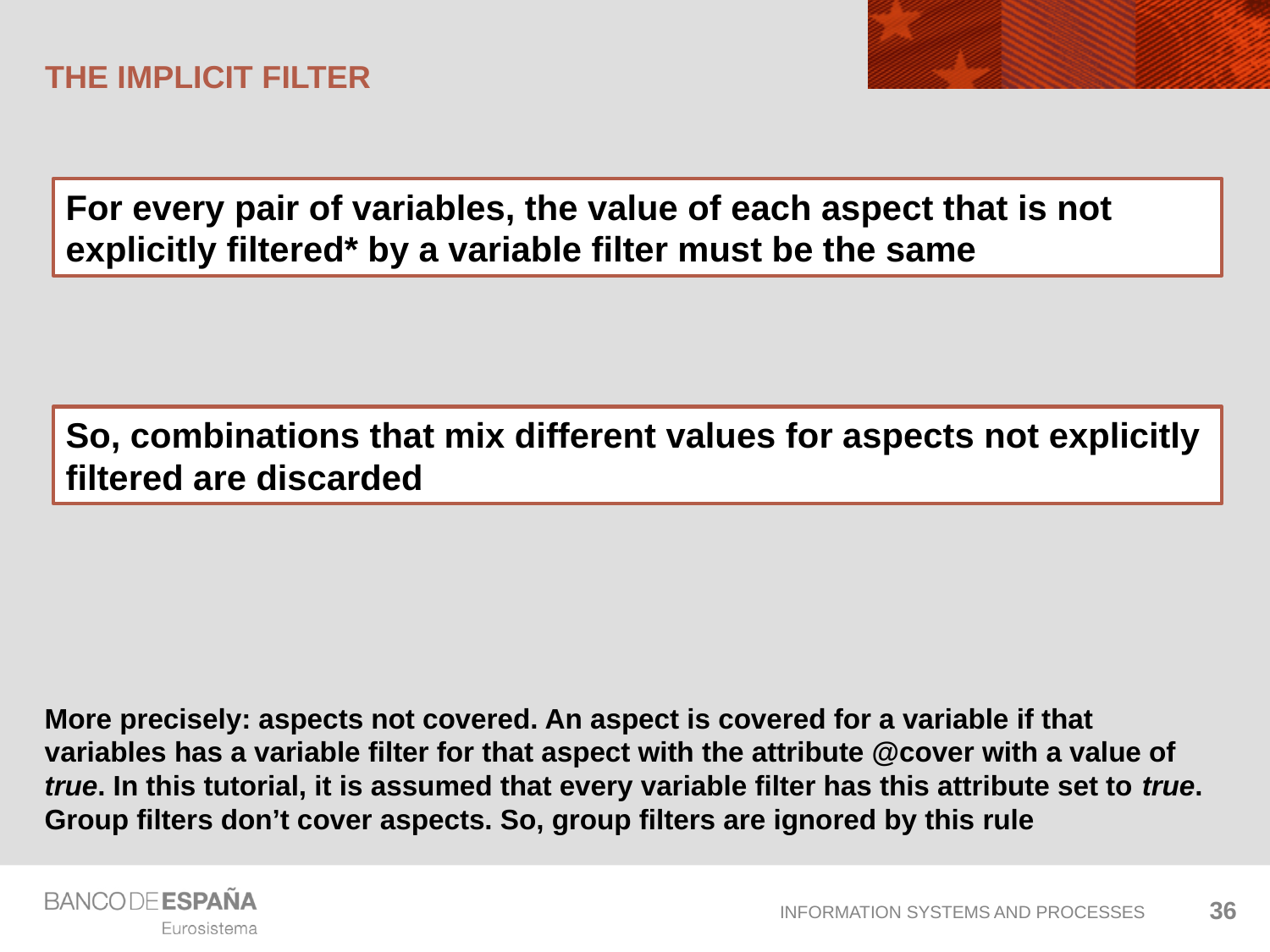

# The implicit filter
For every pair of variables, the value of each aspect that is not explicitly filtered* by a variable filter must be the same
So, combinations that mix different values for aspects not explicitly filtered are discarded
More precisely: aspects not covered. An aspect is covered for a variable if that variables has a variable filter for that aspect with the attribute @cover with a value of true. In this tutorial, it is assumed that every variable filter has this attribute set to true. Group filters don’t cover aspects. So, group filters are ignored by this rule
36